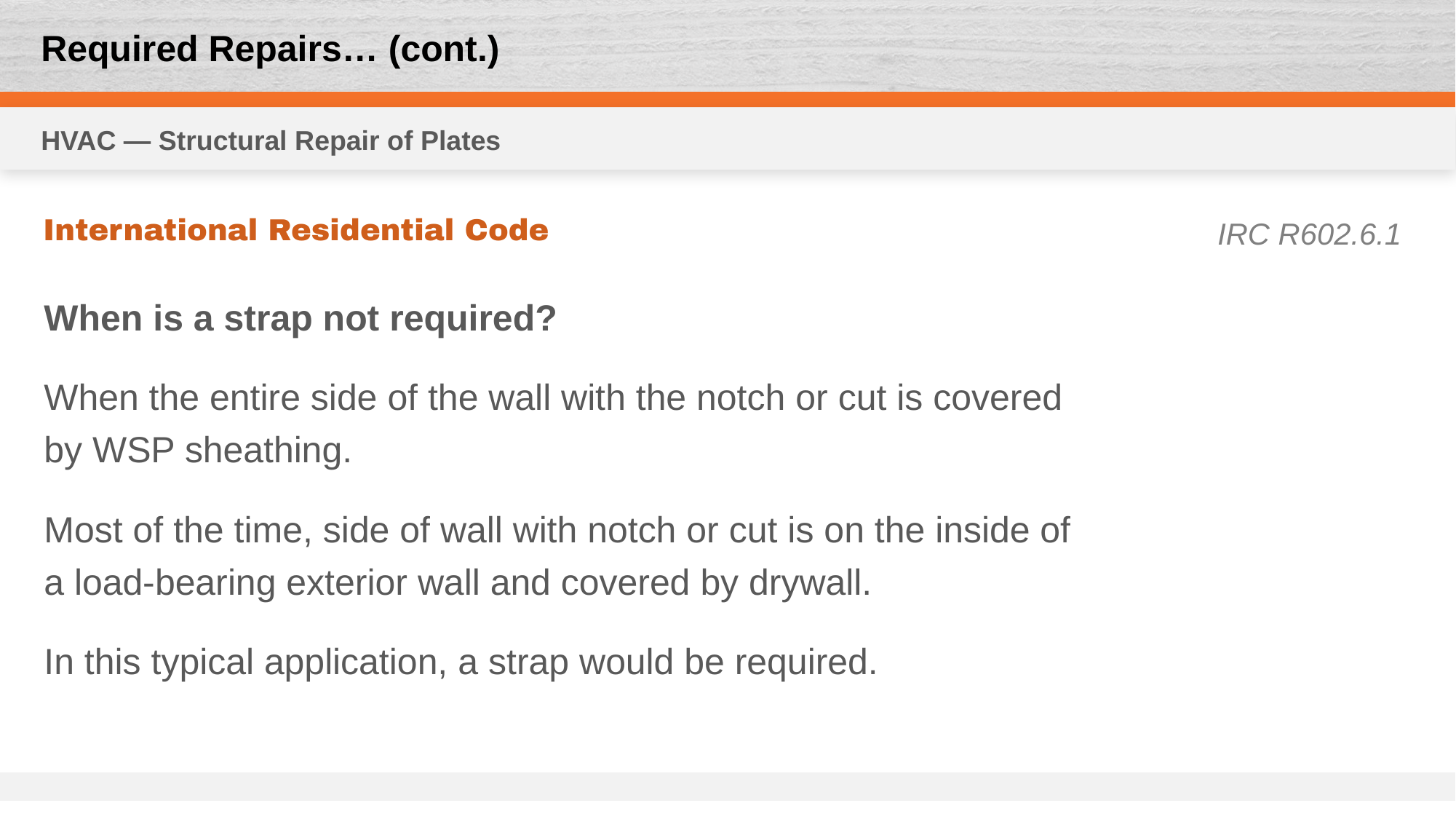

# Required Repairs… (cont.)
HVAC — Structural Repair of Plates
IRC R602.6.1
International Residential Code
When is a strap not required?
When the entire side of the wall with the notch or cut is covered by WSP sheathing.
Most of the time, side of wall with notch or cut is on the inside of a load-bearing exterior wall and covered by drywall.
In this typical application, a strap would be required.